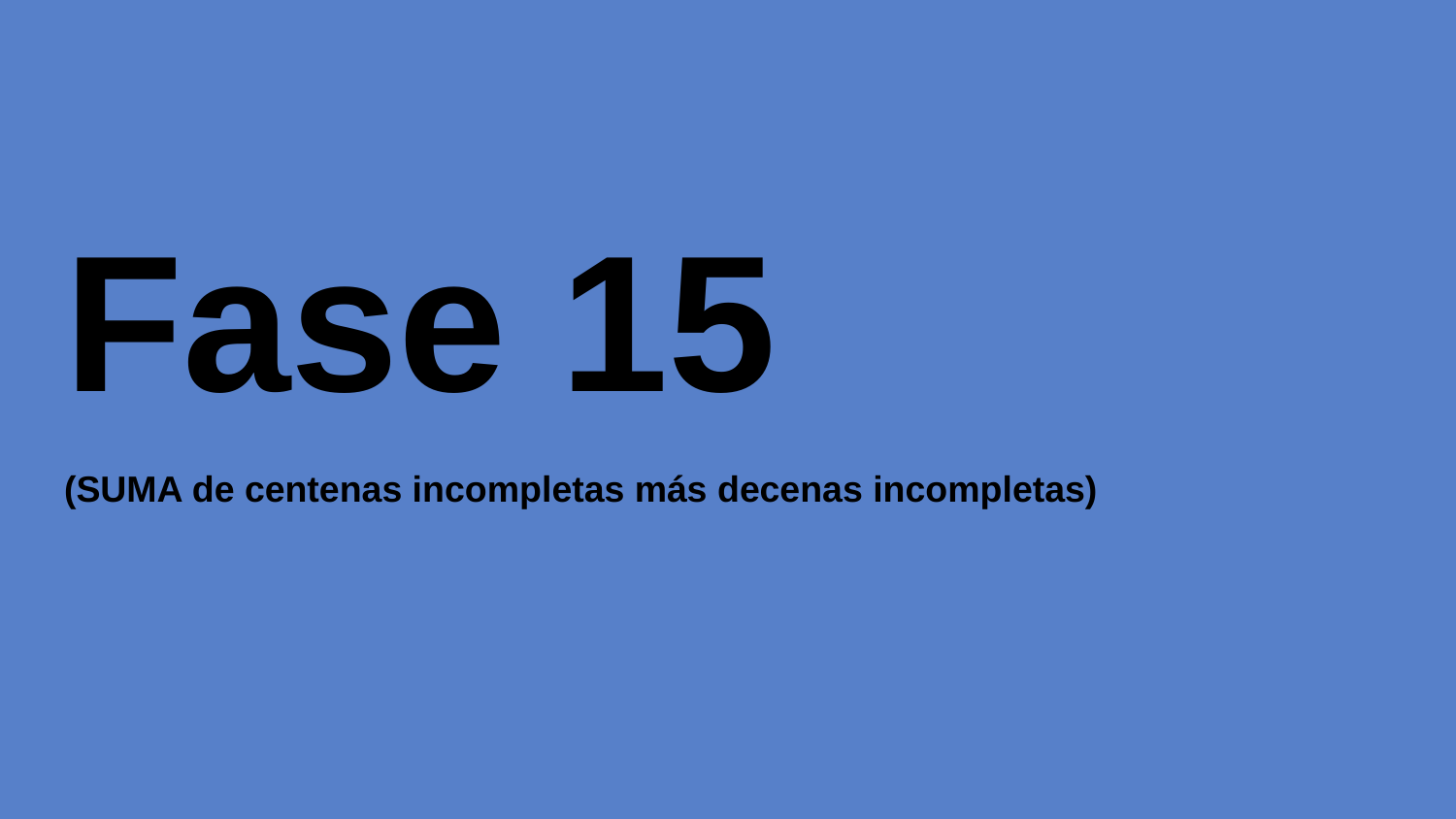

# Fase 15
(SUMA de centenas incompletas más decenas incompletas)